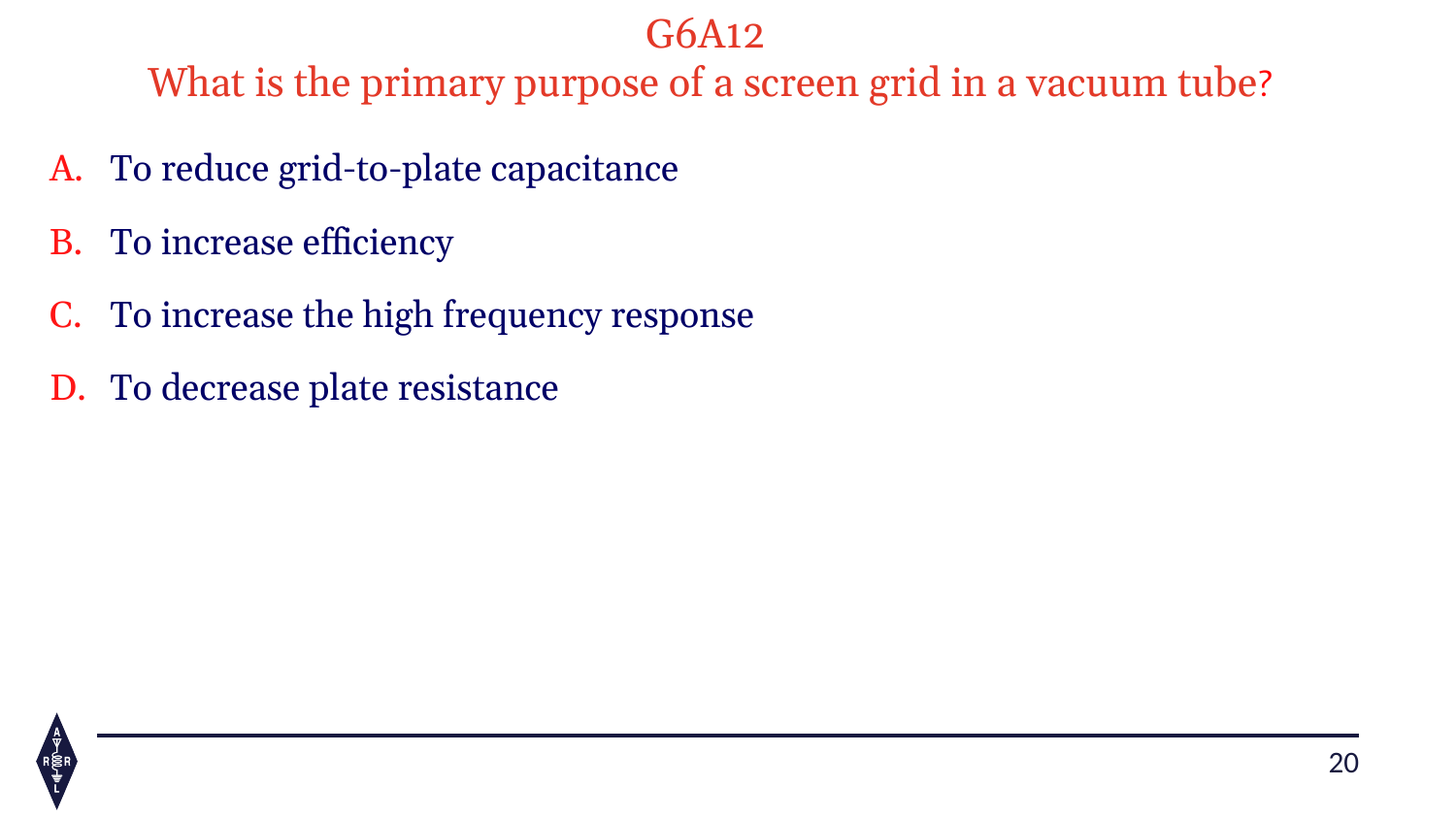

G6A12
What is the primary purpose of a screen grid in a vacuum tube?
To reduce grid-to-plate capacitance
To increase efficiency
To increase the high frequency response
To decrease plate resistance
20